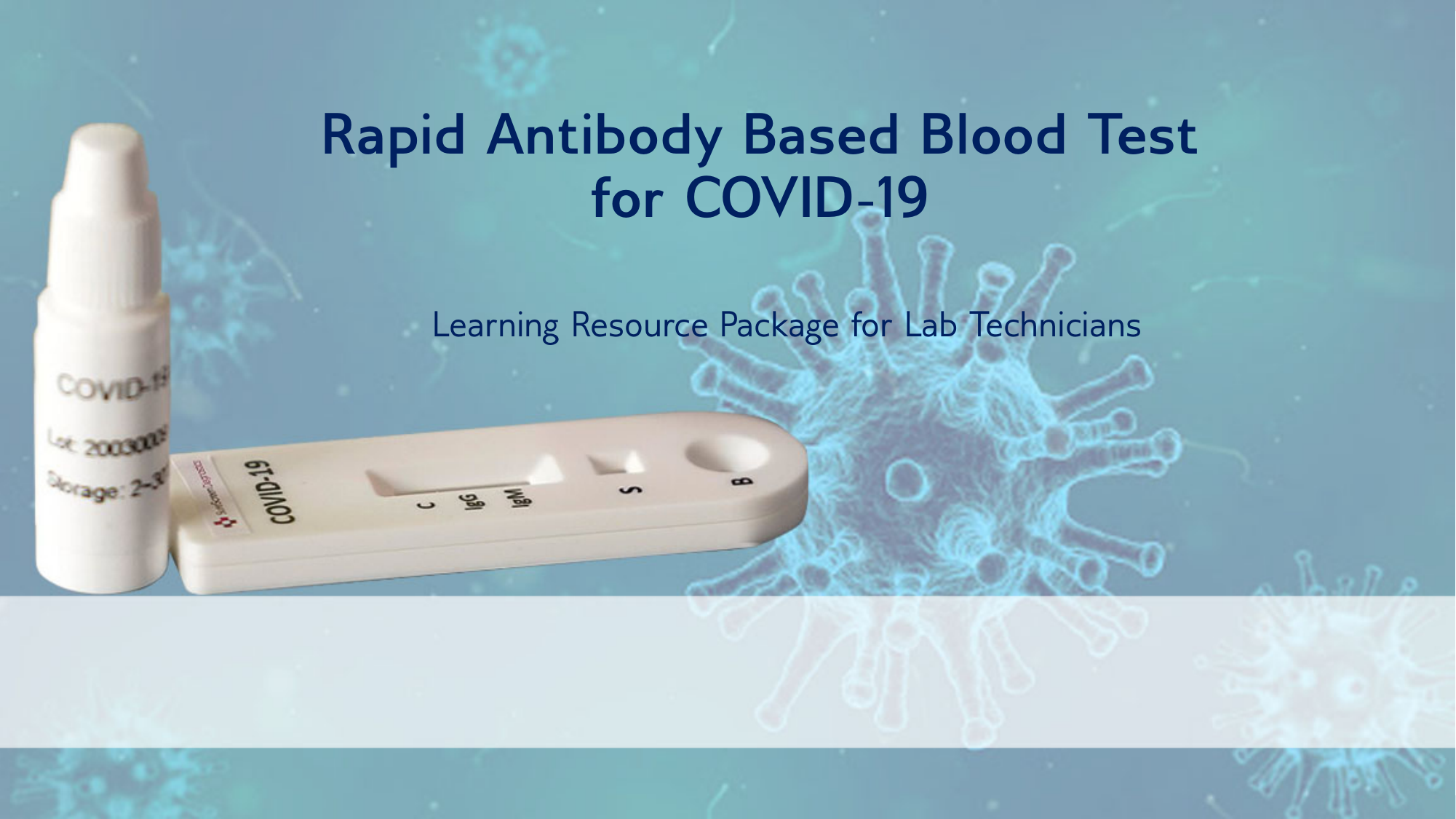

# Rapid Antibody Based Blood Test for COVID-19
Learning Resource Package for Lab Technicians